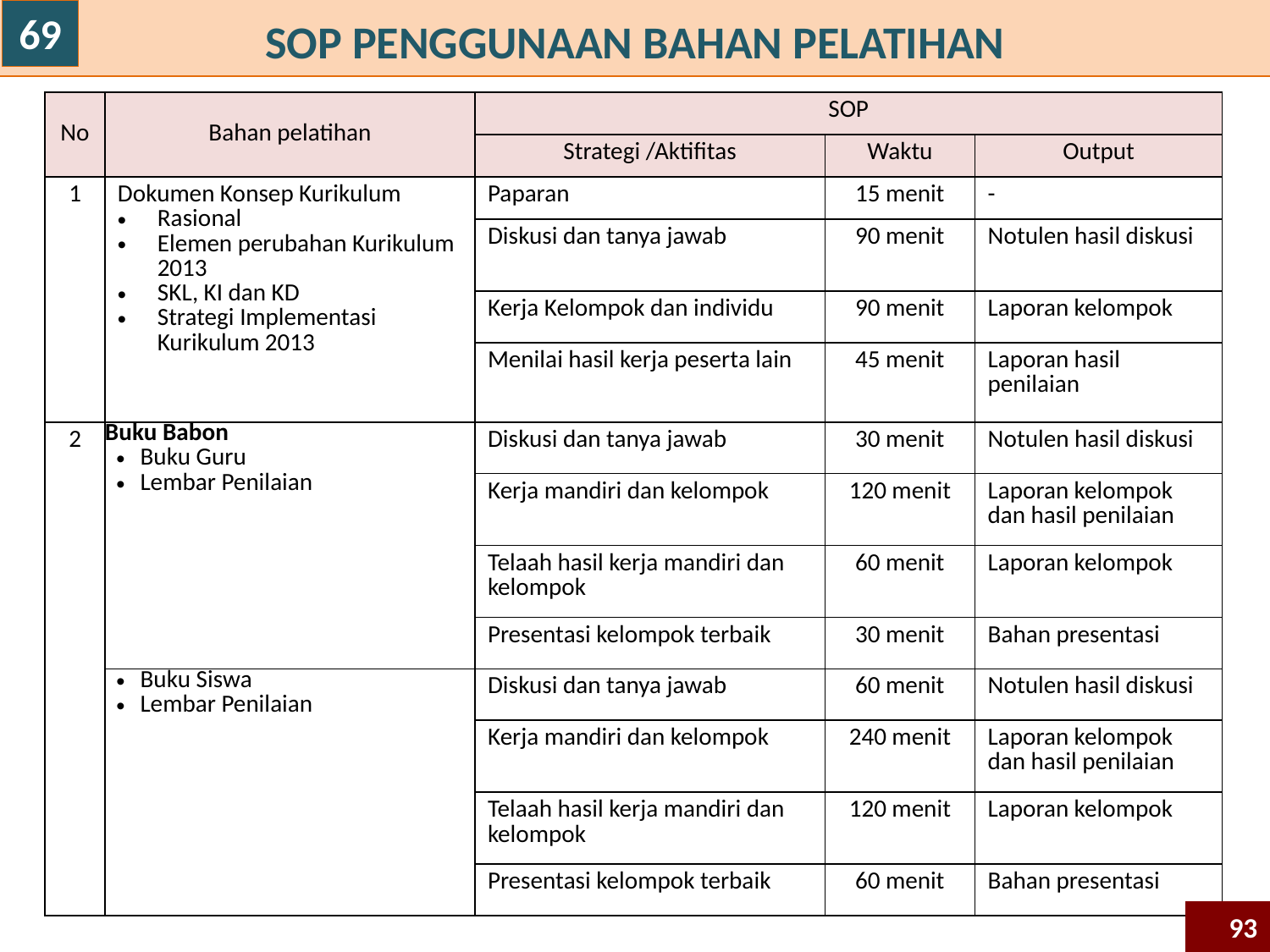

69
# SOP PENGGUNAAN BAHAN PELATIHAN
| No | Bahan pelatihan | SOP |  |  |
| --- | --- | --- | --- | --- |
|  |  | Strategi /Aktifitas | Waktu | Output |
| 1 | Dokumen Konsep Kurikulum Rasional Elemen perubahan Kurikulum 2013 SKL, KI dan KD Strategi Implementasi Kurikulum 2013 | Paparan | 15 menit | - |
|  |  | Diskusi dan tanya jawab | 90 menit | Notulen hasil diskusi |
|  |  | Kerja Kelompok dan individu | 90 menit | Laporan kelompok |
|  |  | Menilai hasil kerja peserta lain | 45 menit | Laporan hasil penilaian |
| 2 | Buku Babon Buku Guru Lembar Penilaian | Diskusi dan tanya jawab | 30 menit | Notulen hasil diskusi |
|  |  | Kerja mandiri dan kelompok | 120 menit | Laporan kelompok dan hasil penilaian |
|  |  | Telaah hasil kerja mandiri dan kelompok | 60 menit | Laporan kelompok |
|  |  | Presentasi kelompok terbaik | 30 menit | Bahan presentasi |
|  | Buku Siswa Lembar Penilaian | Diskusi dan tanya jawab | 60 menit | Notulen hasil diskusi |
|  |  | Kerja mandiri dan kelompok | 240 menit | Laporan kelompok dan hasil penilaian |
|  |  | Telaah hasil kerja mandiri dan kelompok | 120 menit | Laporan kelompok |
|  |  | Presentasi kelompok terbaik | 60 menit | Bahan presentasi |
93
93